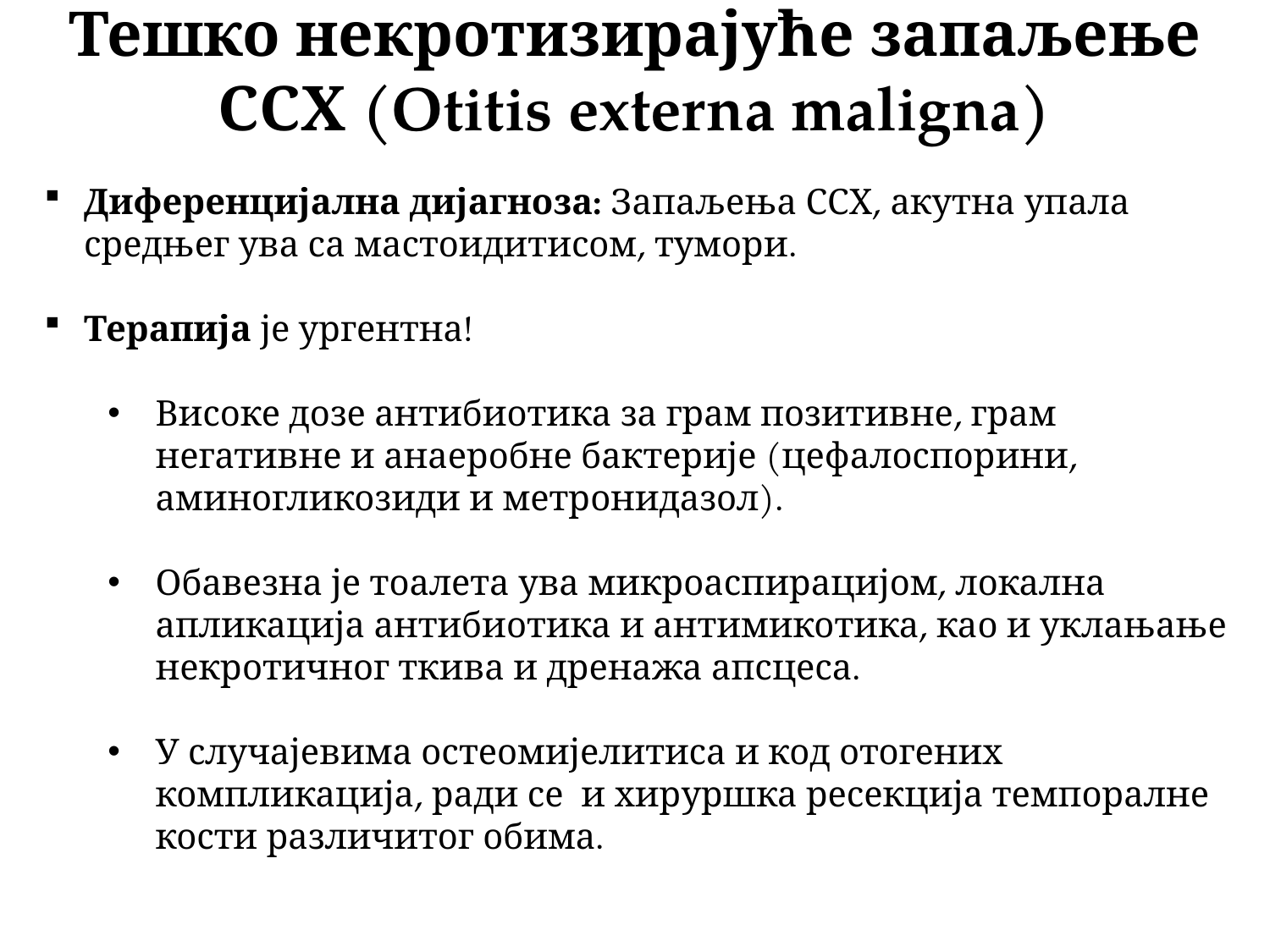

Тешко некротизирајуће запаљење ССХ (Otitis externa maligna)

Диференцијална дијагноза: Запаљења ССХ, акутна упала средњег ува са мастоидитисом, тумори.

Терапија је ургентна!

Високе дозе антибиотика за грам позитивне, грам негативне и анаеробне бактерије (цефалоспорини, аминогликозиди и метронидазол).

Обавезна је тоалета ува микроаспирацијом, локална апликација антибиотика и антимикотика, као и уклањање некротичног ткива и дренажа апсцеса.

У случајевима остеомијелитиса и код отогених компликација, ради се  и хируршка ресекција темпоралне кости различитог обима.